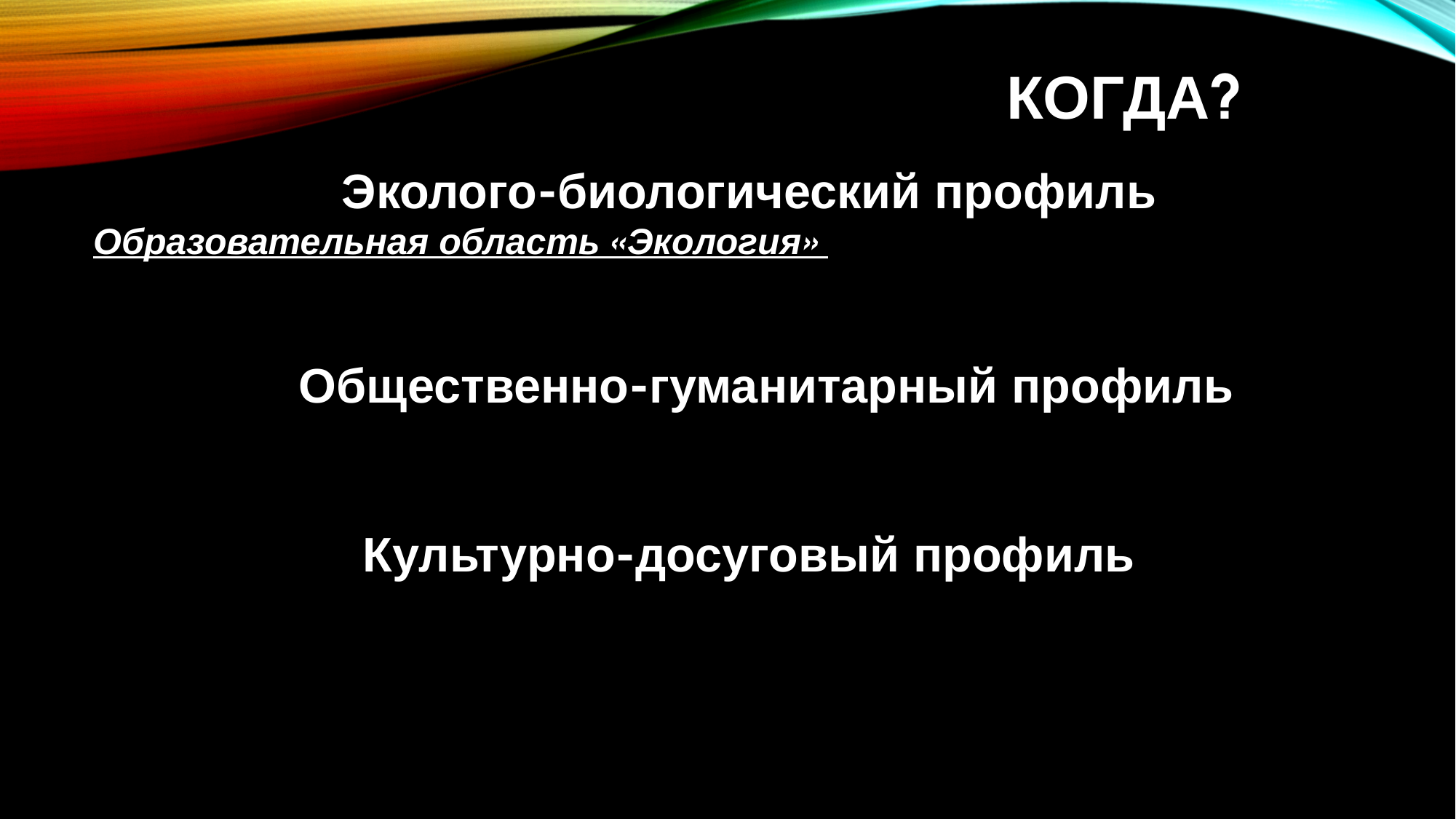

# когда?
Эколого-биологический профиль
Образовательная область «Экология»

Общественно-гуманитарный профиль

Культурно-досуговый профиль